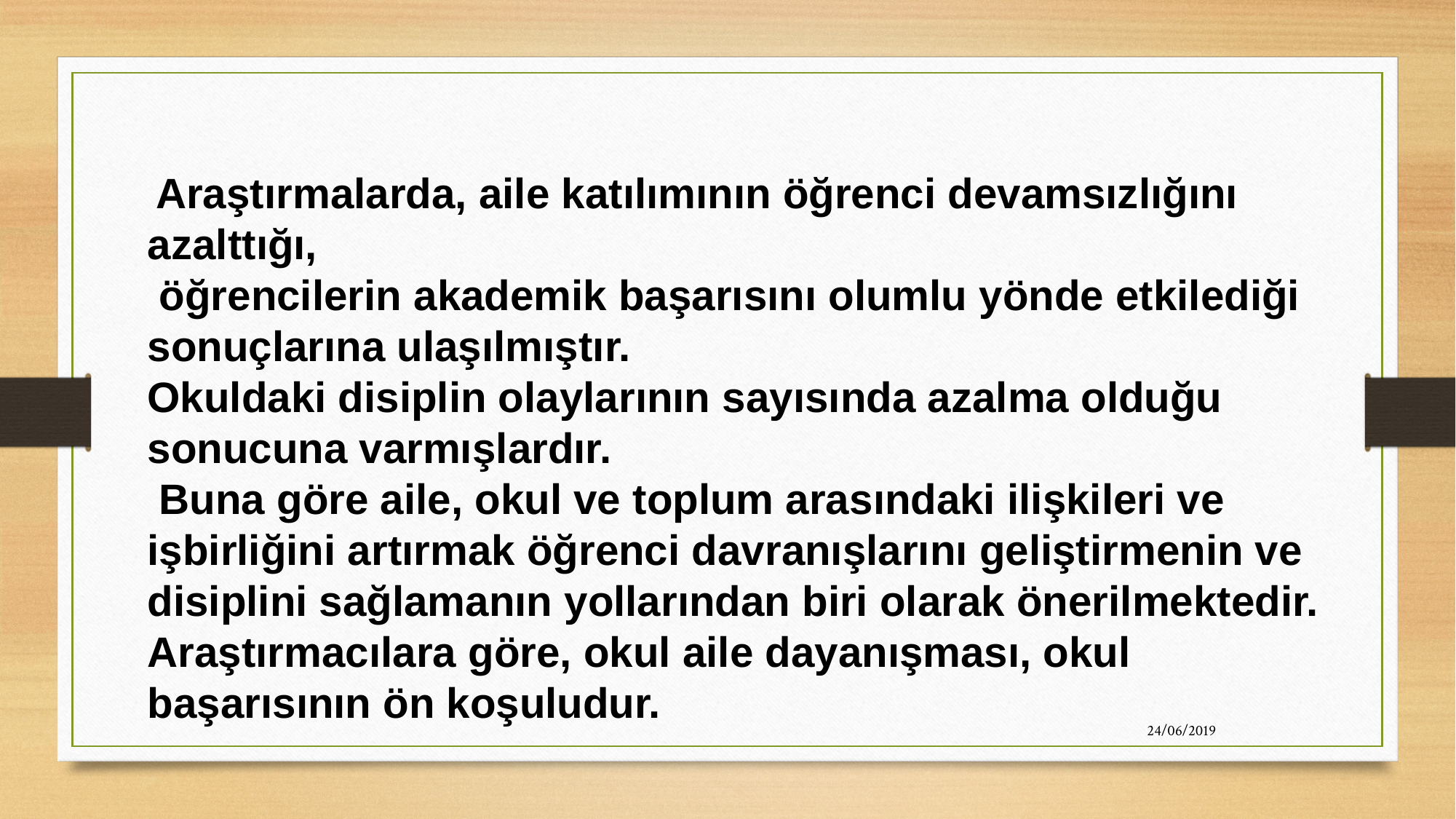

Araştırmalarda, aile katılımının öğrenci devamsızlığını azalttığı,
 öğrencilerin akademik başarısını olumlu yönde etkilediği sonuçlarına ulaşılmıştır.
Okuldaki disiplin olaylarının sayısında azalma olduğu sonucuna varmışlardır.
 Buna göre aile, okul ve toplum arasındaki ilişkileri ve işbirliğini artırmak öğrenci davranışlarını geliştirmenin ve disiplini sağlamanın yollarından biri olarak önerilmektedir. Araştırmacılara göre, okul aile dayanışması, okul başarısının ön koşuludur.
24/06/2019